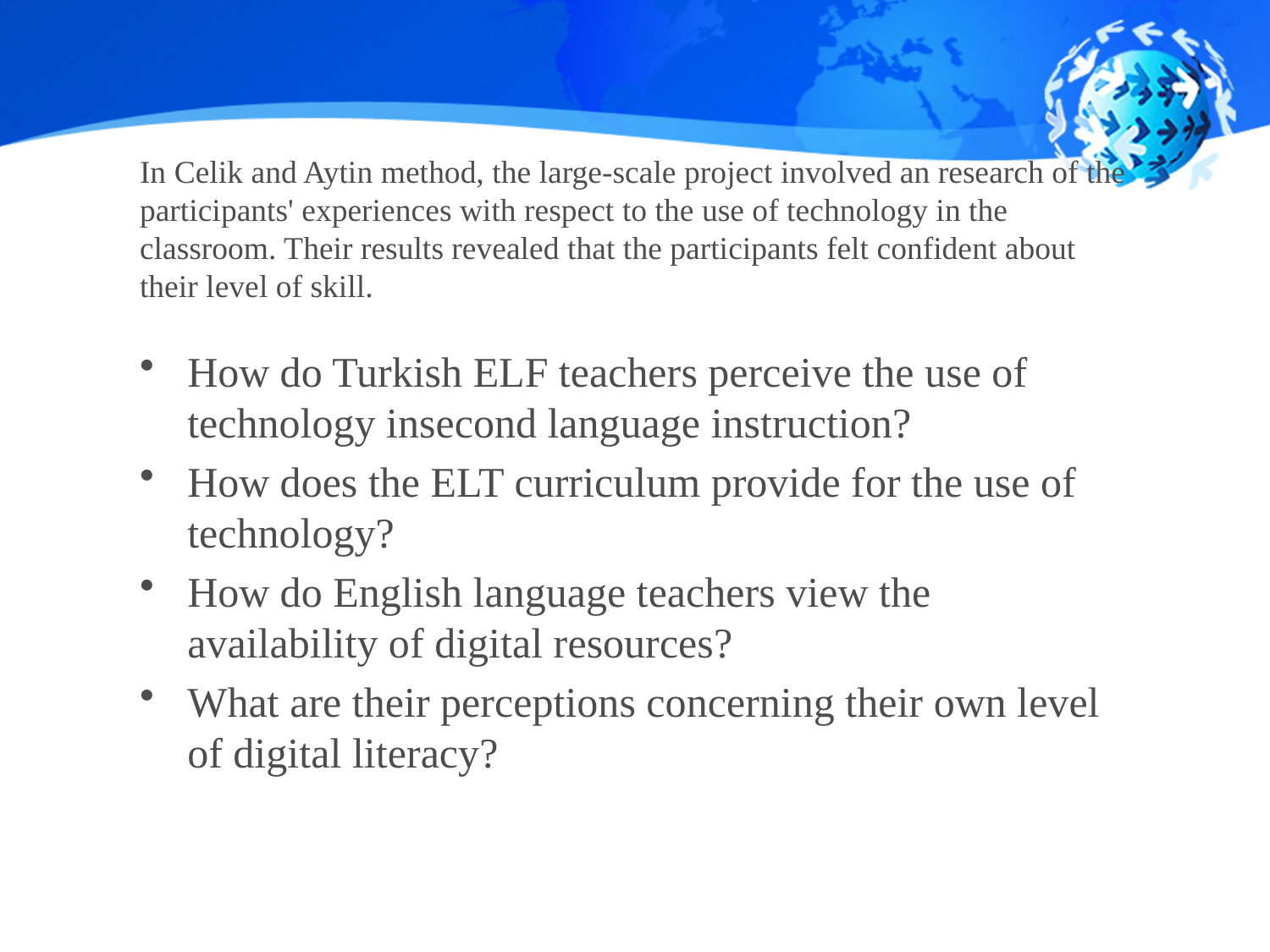

# In Celik and Aytin method, the large-scale project involved an research of the participants' experiences with respect to the use of technology in the classroom. Their results revealed that the participants felt confident about their level of skill.
How do Turkish ELF teachers perceive the use of technology insecond language instruction?
How does the ELT curriculum provide for the use of technology?
How do English language teachers view the availability of digital resources?
What are their perceptions concerning their own level of digital literacy?